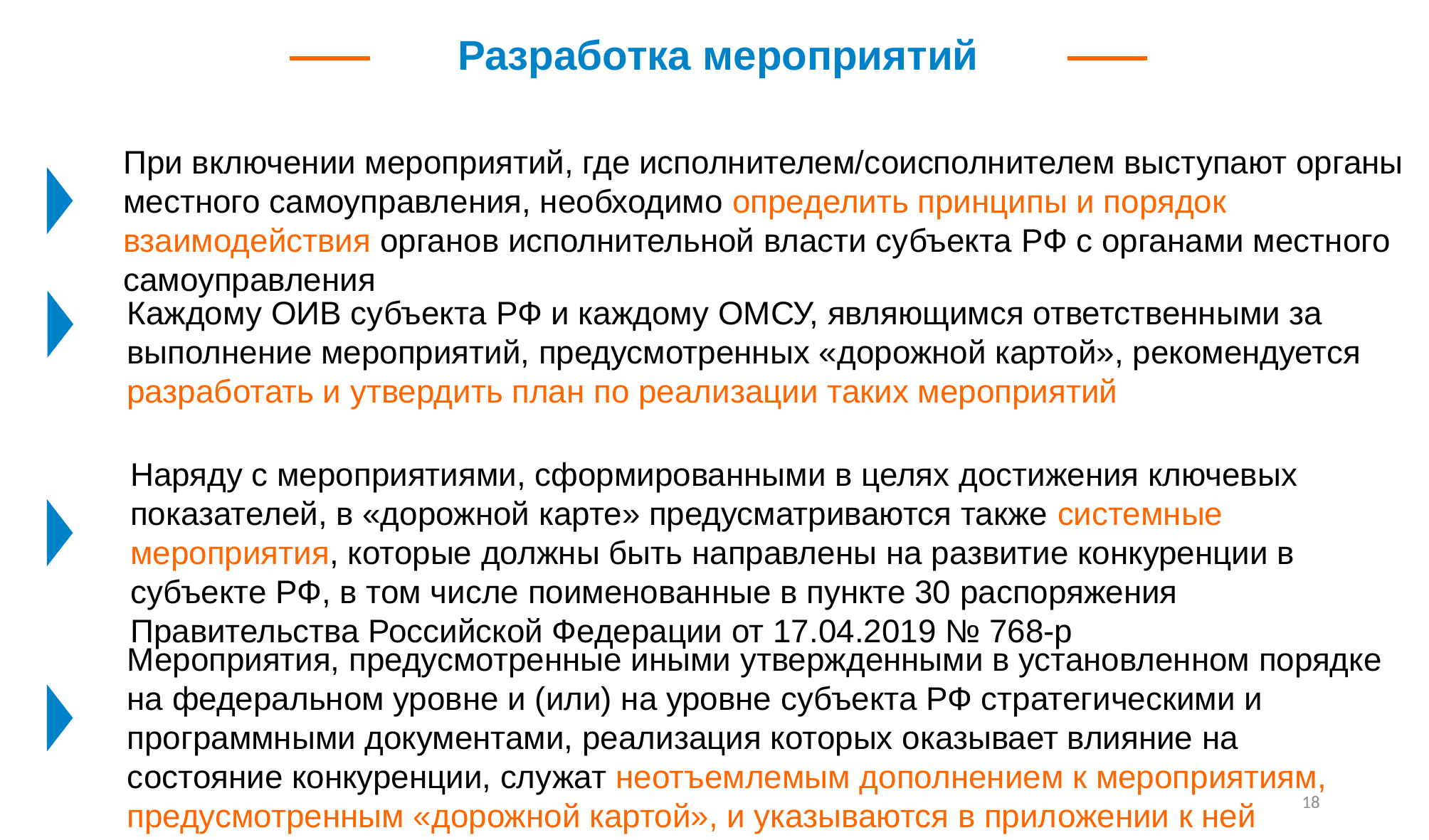

Разработка мероприятий
При включении мероприятий, где исполнителем/соисполнителем выступают органы местного самоуправления, необходимо определить принципы и порядок взаимодействия органов исполнительной власти субъекта РФ с органами местного самоуправления

Каждому ОИВ субъекта РФ и каждому ОМСУ, являющимся ответственными за выполнение мероприятий, предусмотренных «дорожной картой», рекомендуется разработать и утвердить план по реализации таких мероприятий

Наряду с мероприятиями, сформированными в целях достижения ключевых показателей, в «дорожной карте» предусматриваются также системные мероприятия, которые должны быть направлены на развитие конкуренции в субъекте РФ, в том числе поименованные в пункте 30 распоряжения Правительства Российской Федерации от 17.04.2019 № 768-р

Мероприятия, предусмотренные иными утвержденными в установленном порядке на федеральном уровне и (или) на уровне субъекта РФ стратегическими и программными документами, реализация которых оказывает влияние на состояние конкуренции, служат неотъемлемым дополнением к мероприятиям, предусмотренным «дорожной картой», и указываются в приложении к ней

18